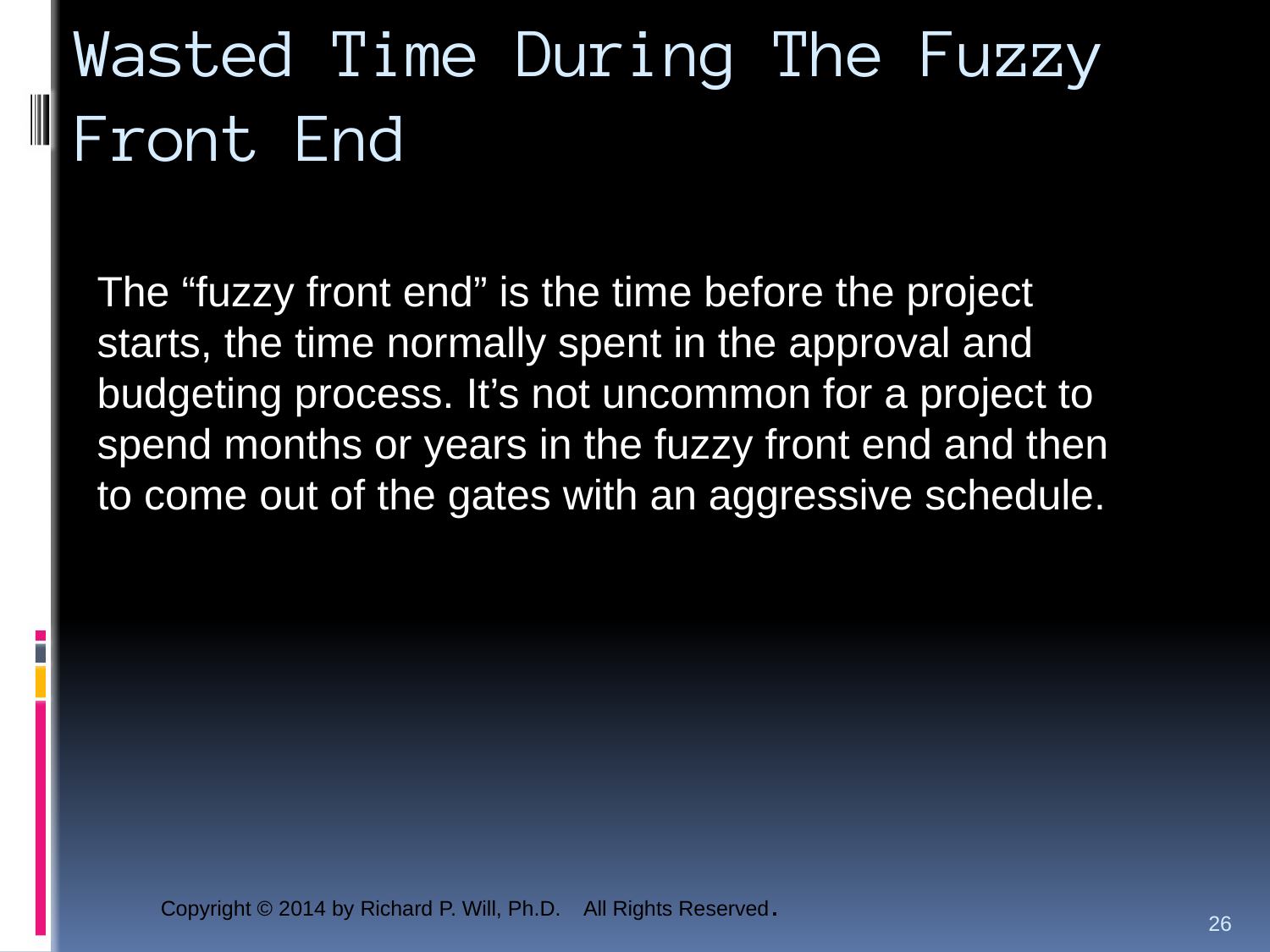

# Wasted Time During The Fuzzy Front End

The “fuzzy front end” is the time before the project starts, the time normally spent in the approval and budgeting process. It’s not uncommon for a project to spend months or years in the fuzzy front end and then to come out of the gates with an aggressive schedule.
26